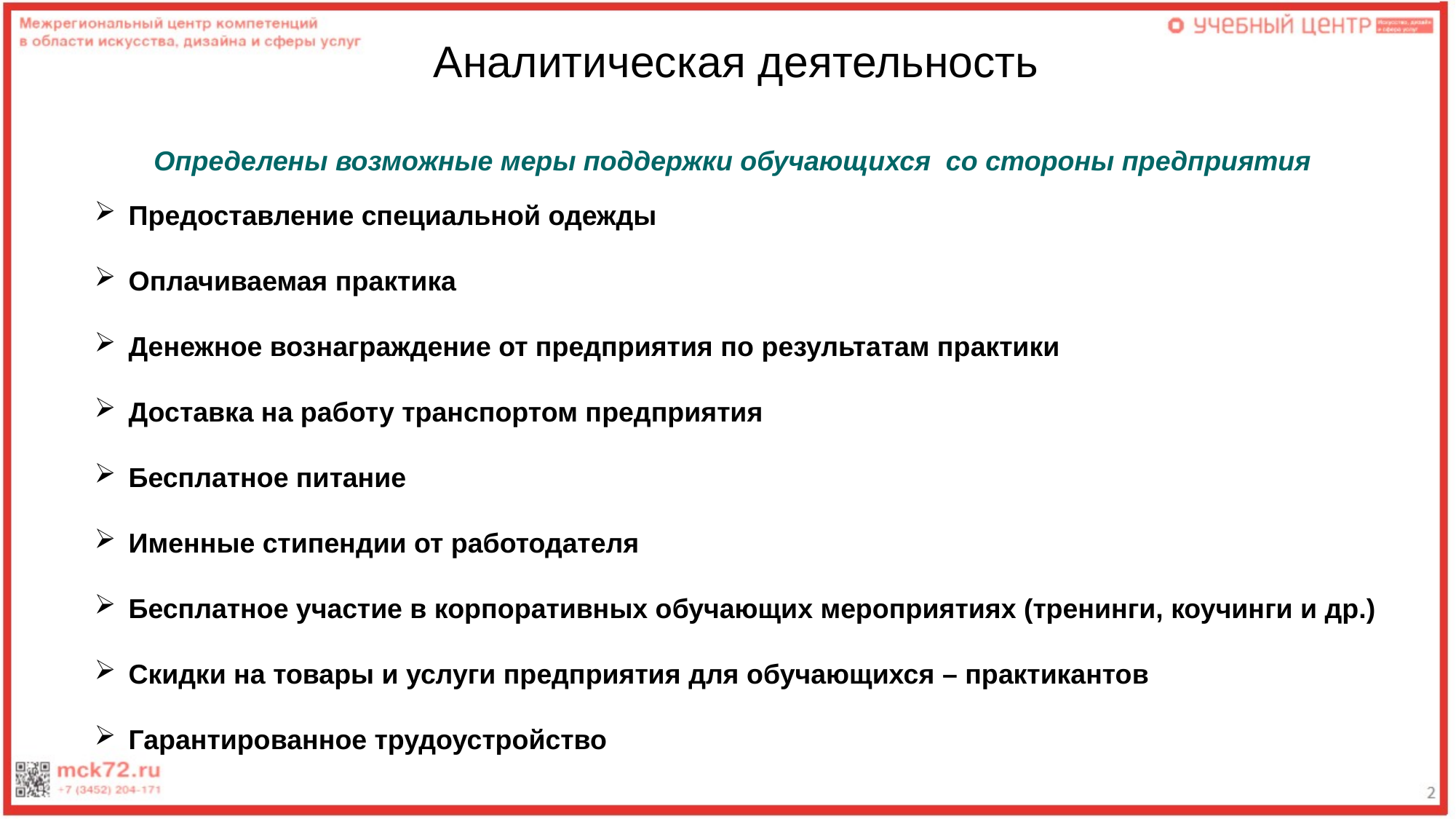

# Аналитическая деятельность
Определены возможные меры поддержки обучающихся  со стороны предприятия

Предоставление специальной одежды

Оплачиваемая практика

Денежное вознаграждение от предприятия по результатам практики

Доставка на работу транспортом предприятия

Бесплатное питание

Именные стипендии от работодателя

Бесплатное участие в корпоративных обучающих мероприятиях (тренинги, коучинги и др.)

Скидки на товары и услуги предприятия для обучающихся – практикантов

Гарантированное трудоустройство